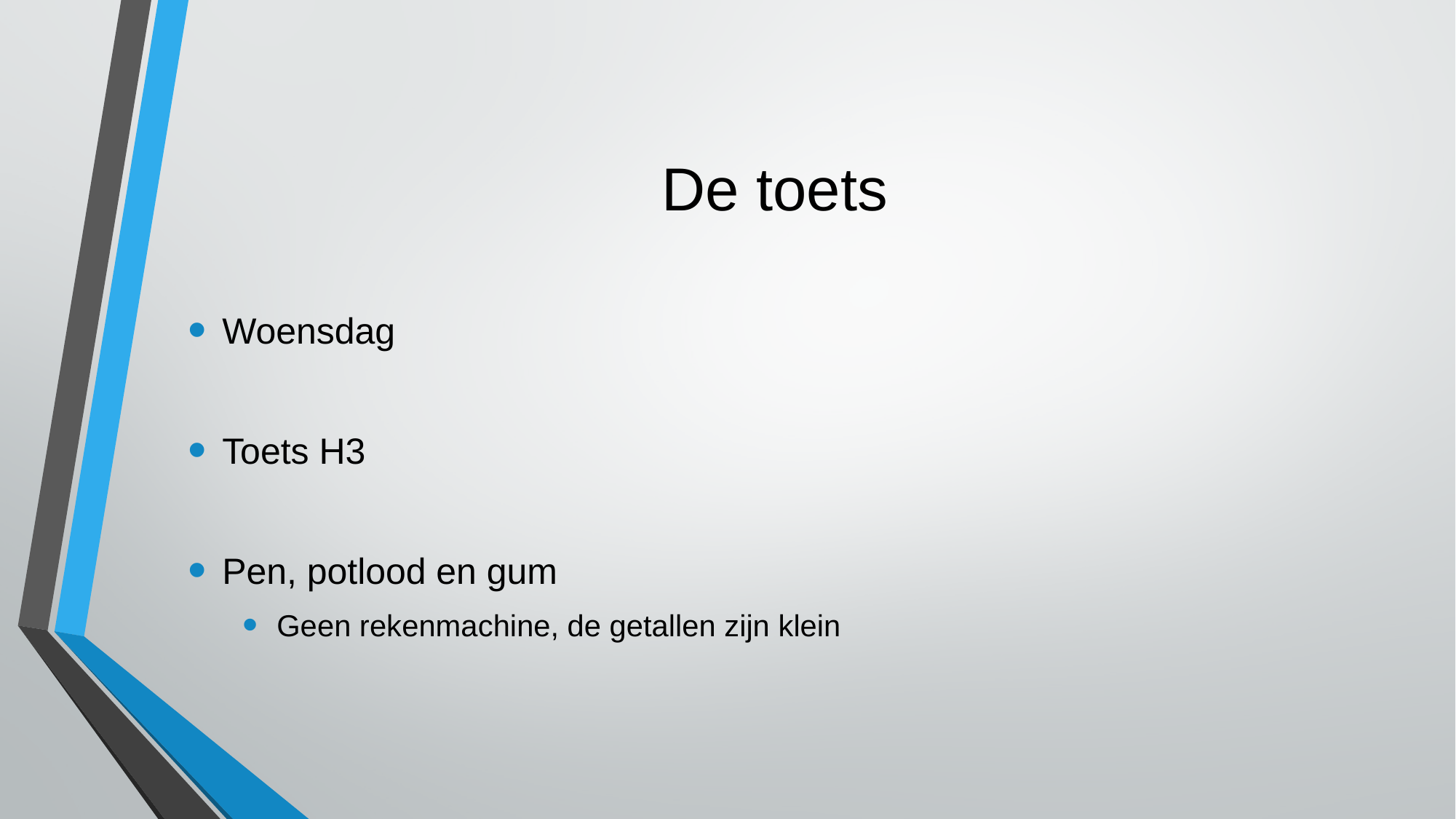

# De toets
Woensdag

Toets H3

Pen, potlood en gum
Geen rekenmachine, de getallen zijn klein